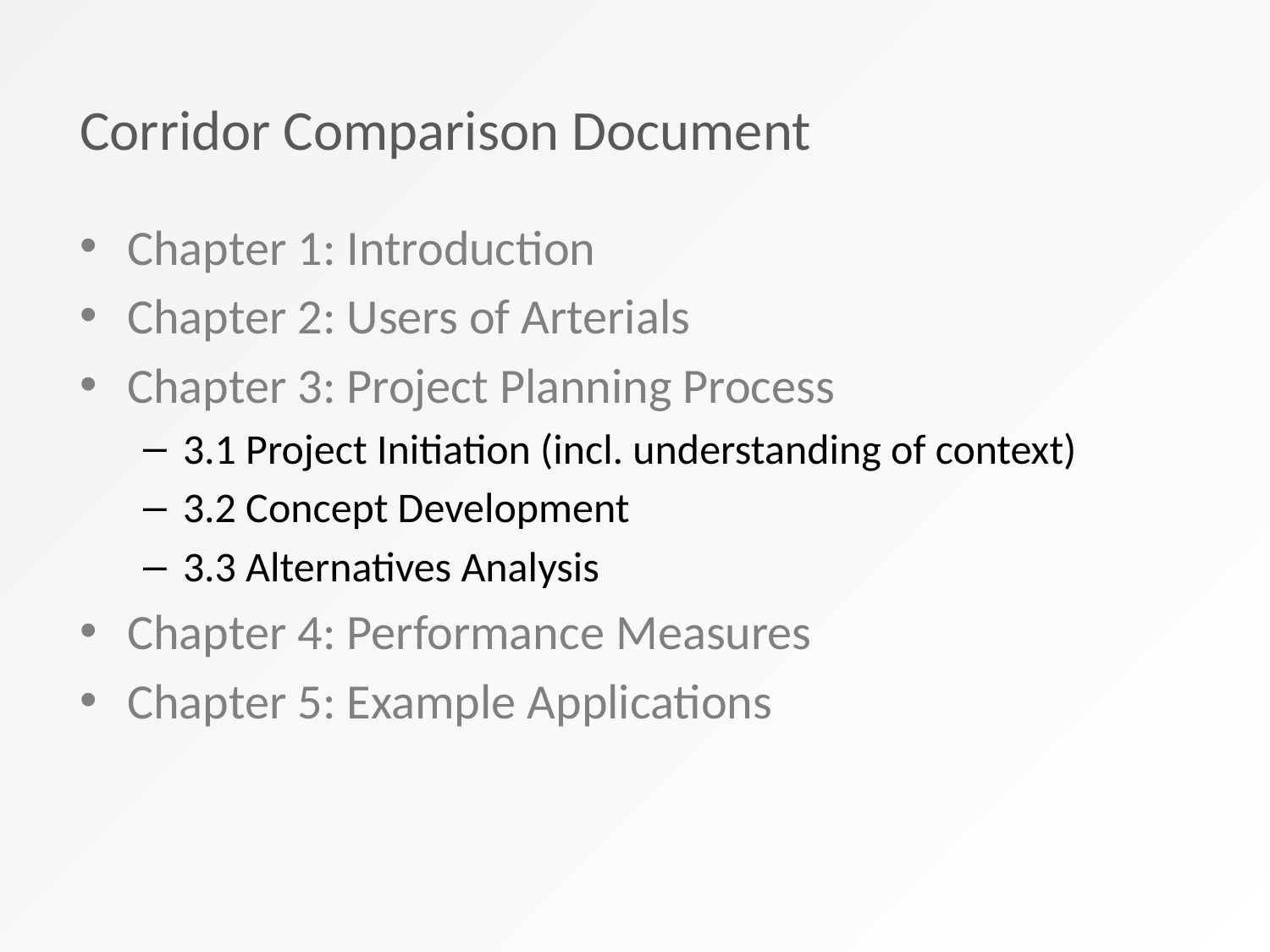

# Corridor Comparison Document
Chapter 1: Introduction
Chapter 2: Users of Arterials
Chapter 3: Project Planning Process
3.1 Project Initiation (incl. understanding of context)
3.2 Concept Development
3.3 Alternatives Analysis
Chapter 4: Performance Measures
Chapter 5: Example Applications